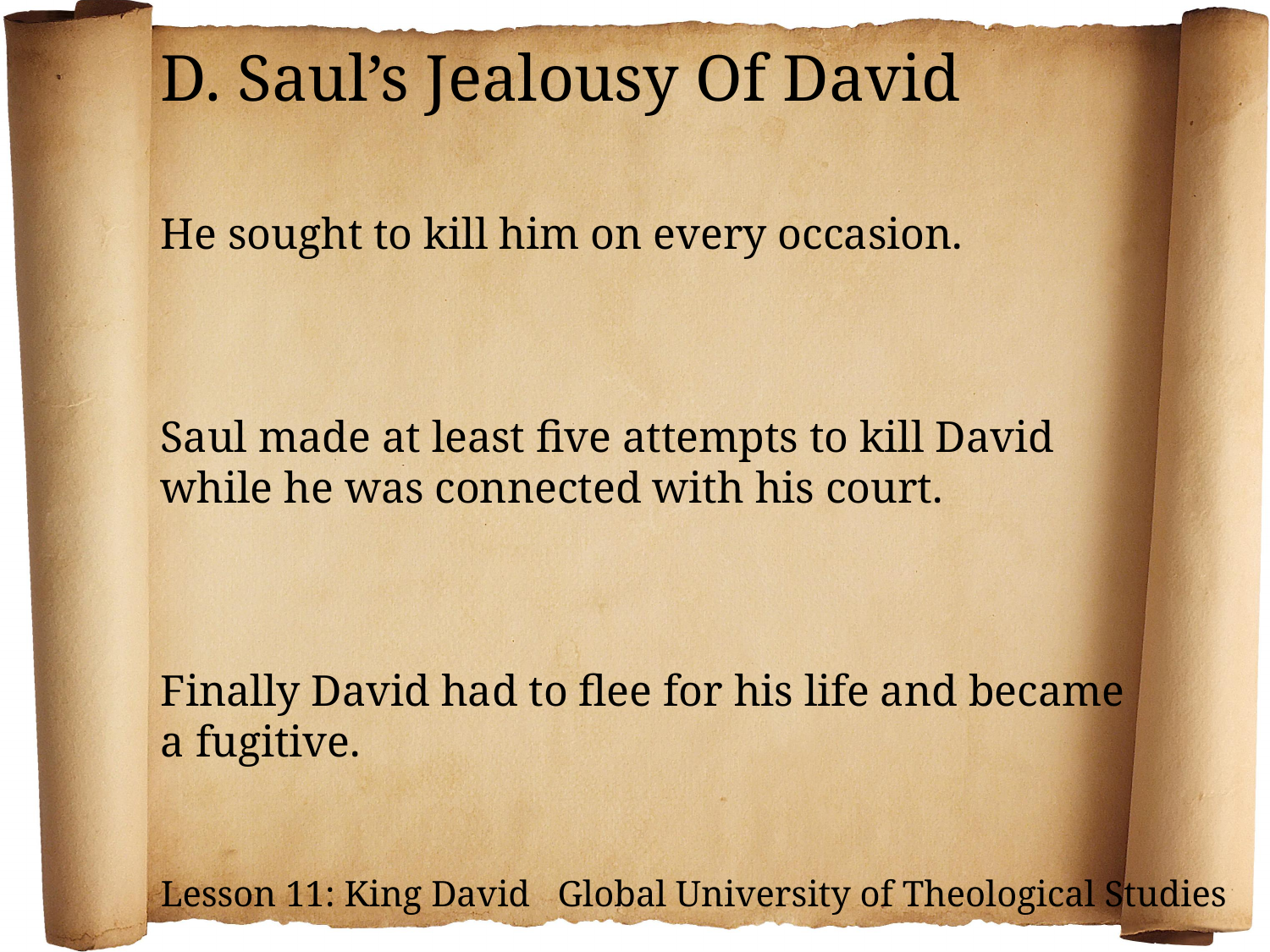

D. Saul’s Jealousy Of David
He sought to kill him on every occasion.

Saul made at least five attempts to kill David while he was connected with his court.

Finally David had to flee for his life and became a fugitive.
Lesson 11: King David   Global University of Theological Studies